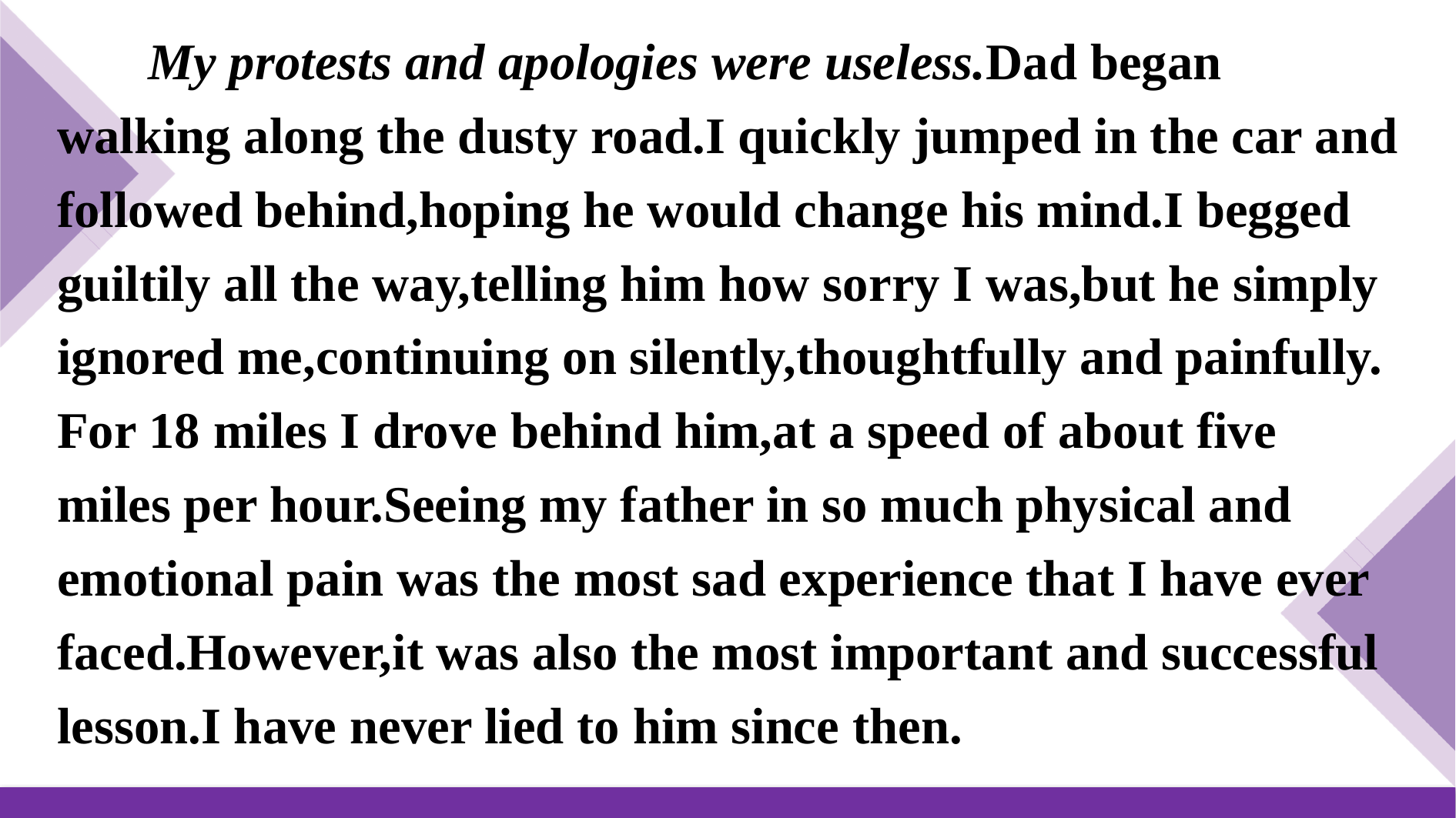

My protests and apologies were useless.Dad began walking along the dusty road.I quickly jumped in the car and followed behind,hoping he would change his mind.I begged guiltily all the way,telling him how sorry I was,but he simply ignored me,continuing on silently,thoughtfully and painfully. For 18 miles I drove behind him,at a speed of about five miles per hour.Seeing my father in so much physical and emotional pain was the most sad experience that I have ever faced.However,it was also the most important and successful lesson.I have never lied to him since then.